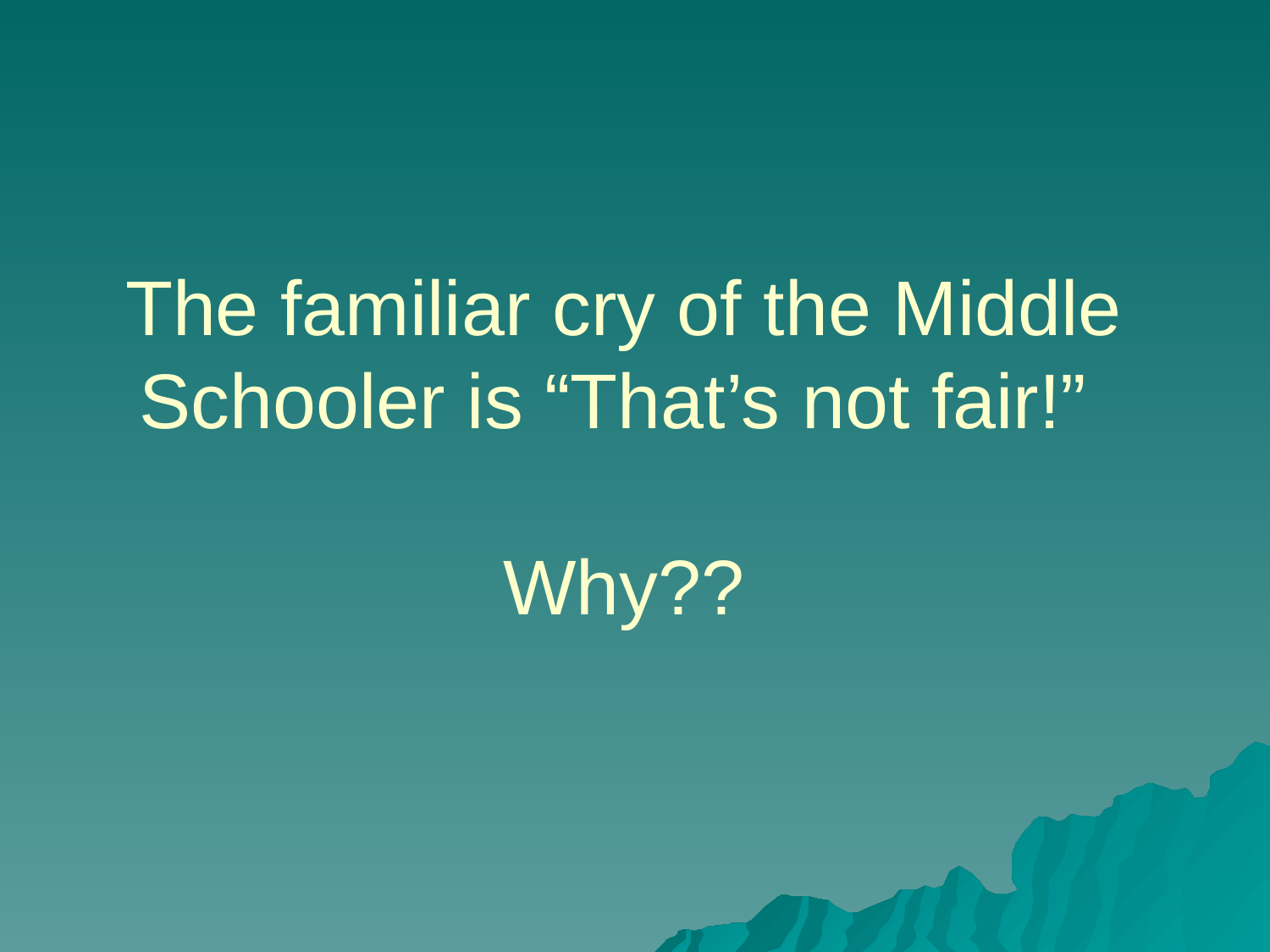

# The familiar cry of the Middle Schooler is “That’s not fair!” Why??